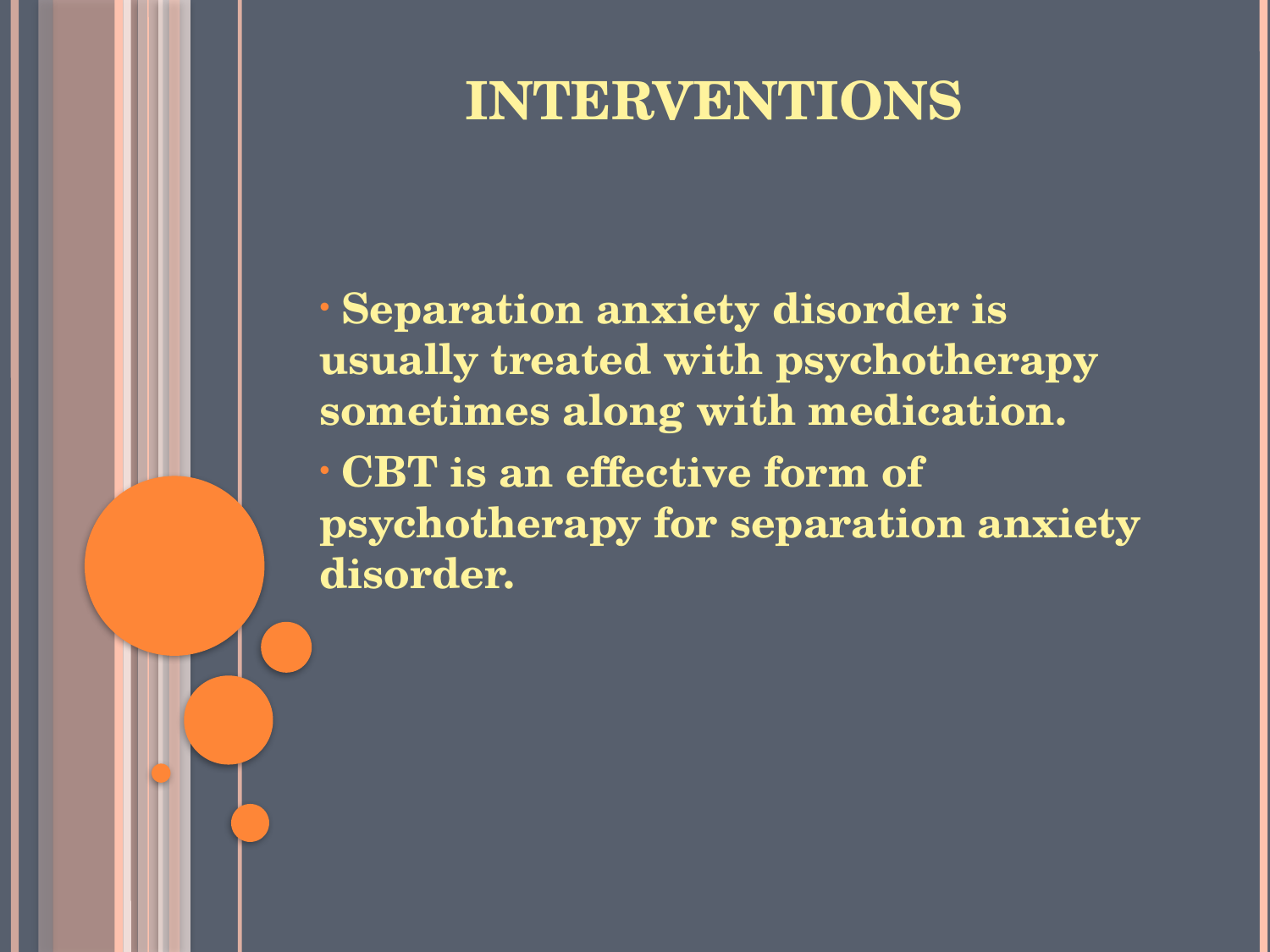

# Interventions
 Separation anxiety disorder is usually treated with psychotherapy sometimes along with medication.
 CBT is an effective form of psychotherapy for separation anxiety disorder.